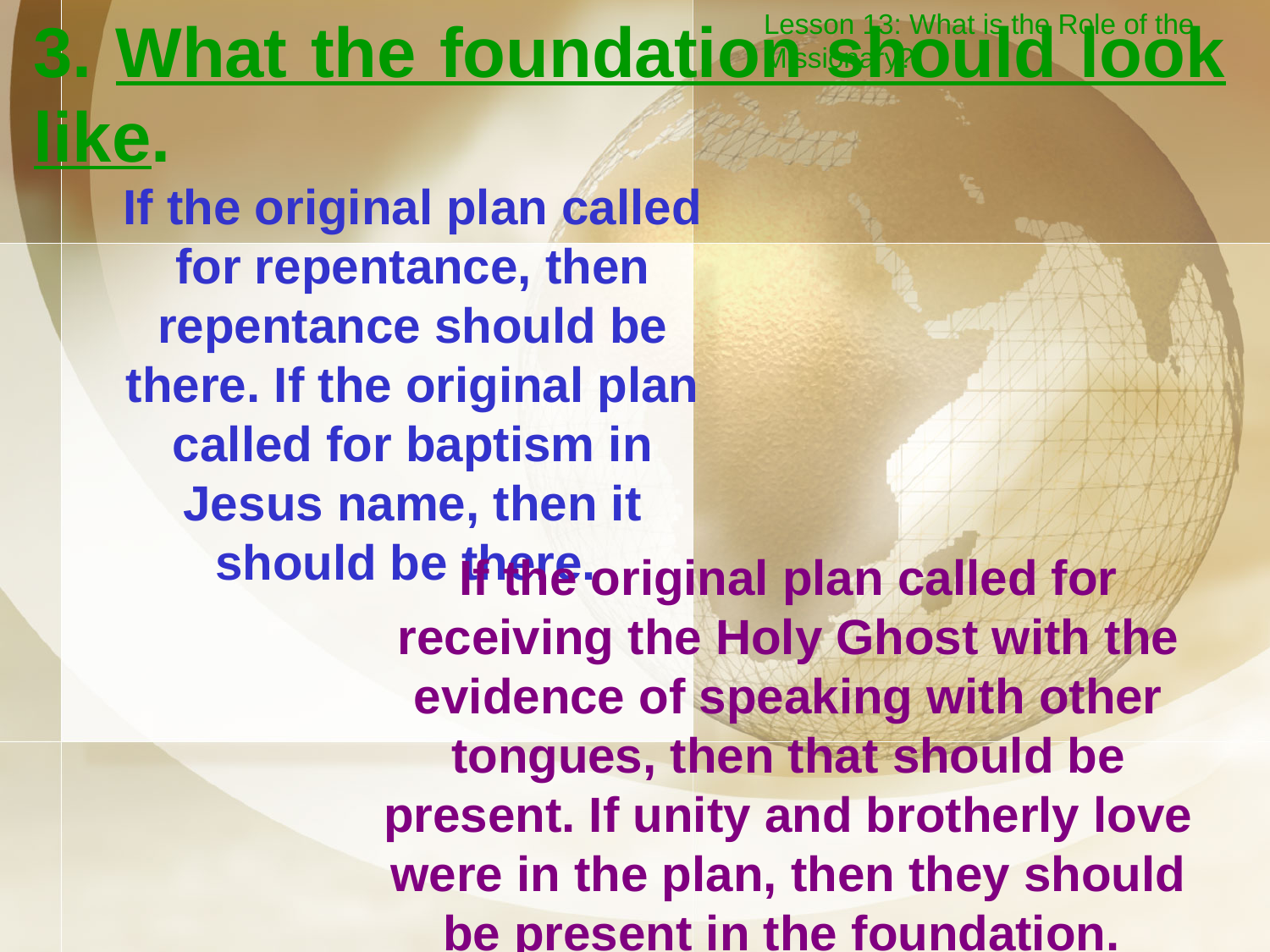

Lesson 13: What is the Role of the Missionary?
3. What the foundation should look like.
If the original plan called for repentance, then repentance should be there. If the original plan called for baptism in Jesus name, then it should be there.
If the original plan called for receiving the Holy Ghost with the evidence of speaking with other tongues, then that should be present. If unity and brotherly love were in the plan, then they should be present in the foundation.